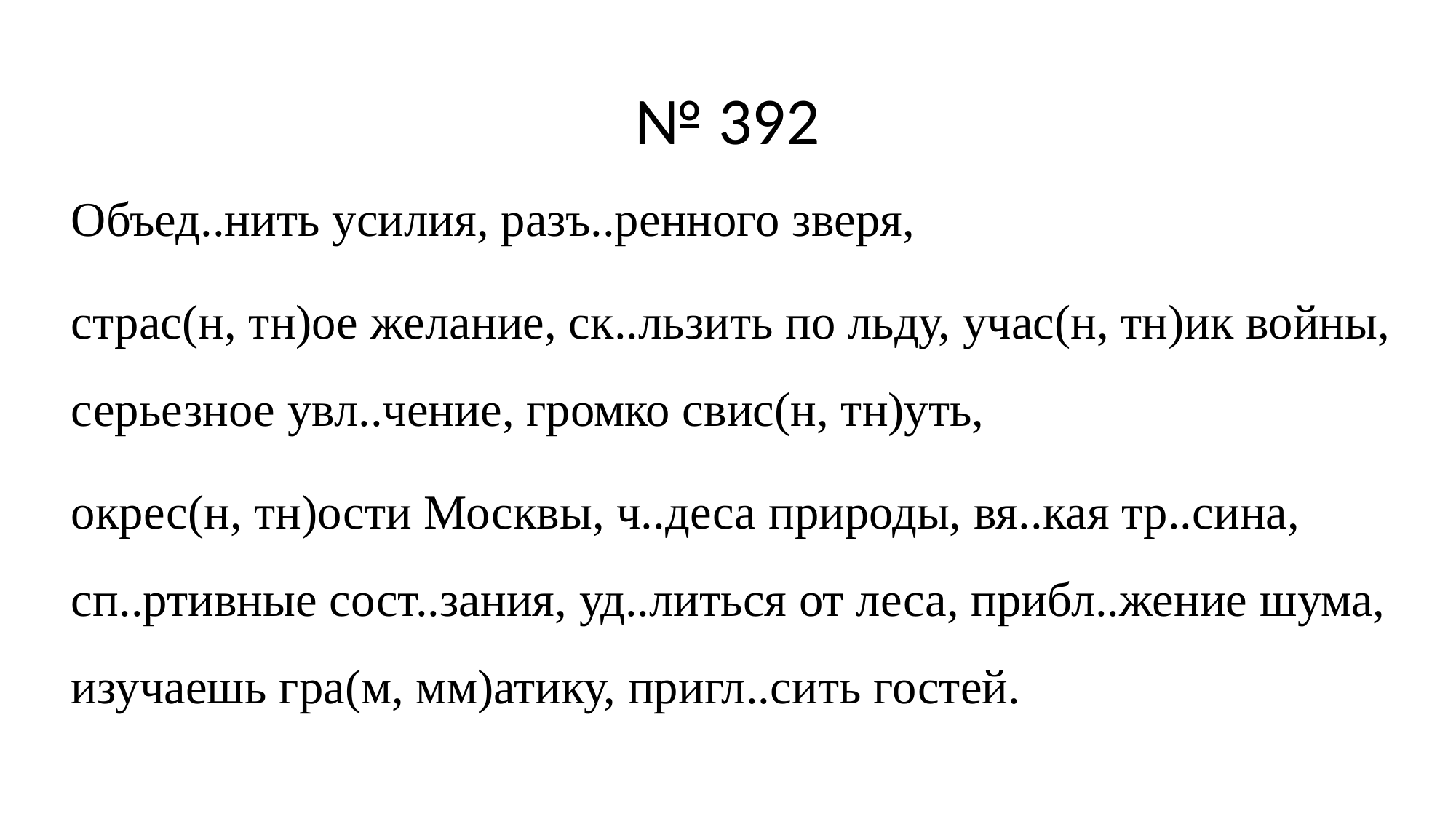

# № 392
Объед..нить усилия, разъ..ренного зверя,
страс(н, тн)ое желание, ск..льзить по льду, учас(н, тн)ик войны, серьезное увл..чение, громко свис(н, тн)уть,
окрес(н, тн)ости Москвы, ч..деса природы, вя..кая тр..сина, сп..ртивные сост..зания, уд..литься от леса, прибл..жение шума, изучаешь гра(м, мм)атику, пригл..сить гостей.